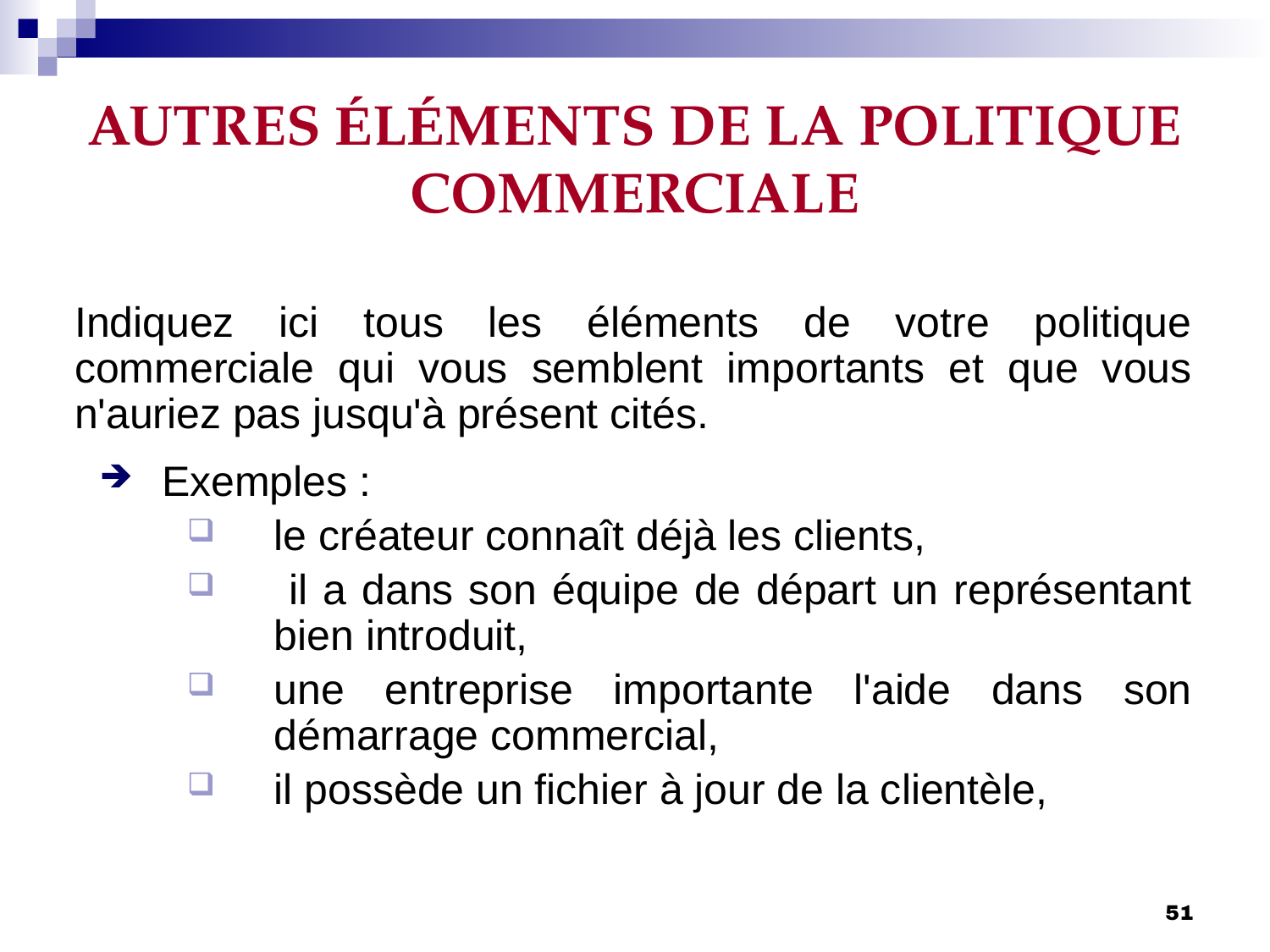

# AUTRES ÉLÉMENTS DE LA POLITIQUE COMMERCIALE
Indiquez ici tous les éléments de votre politique commerciale qui vous semblent importants et que vous n'auriez pas jusqu'à présent cités.

Exemples :
le créateur connaît déjà les clients,
 il a dans son équipe de départ un représentant bien introduit,
une entreprise importante l'aide dans son démarrage commercial,
il possède un fichier à jour de la clientèle,
51